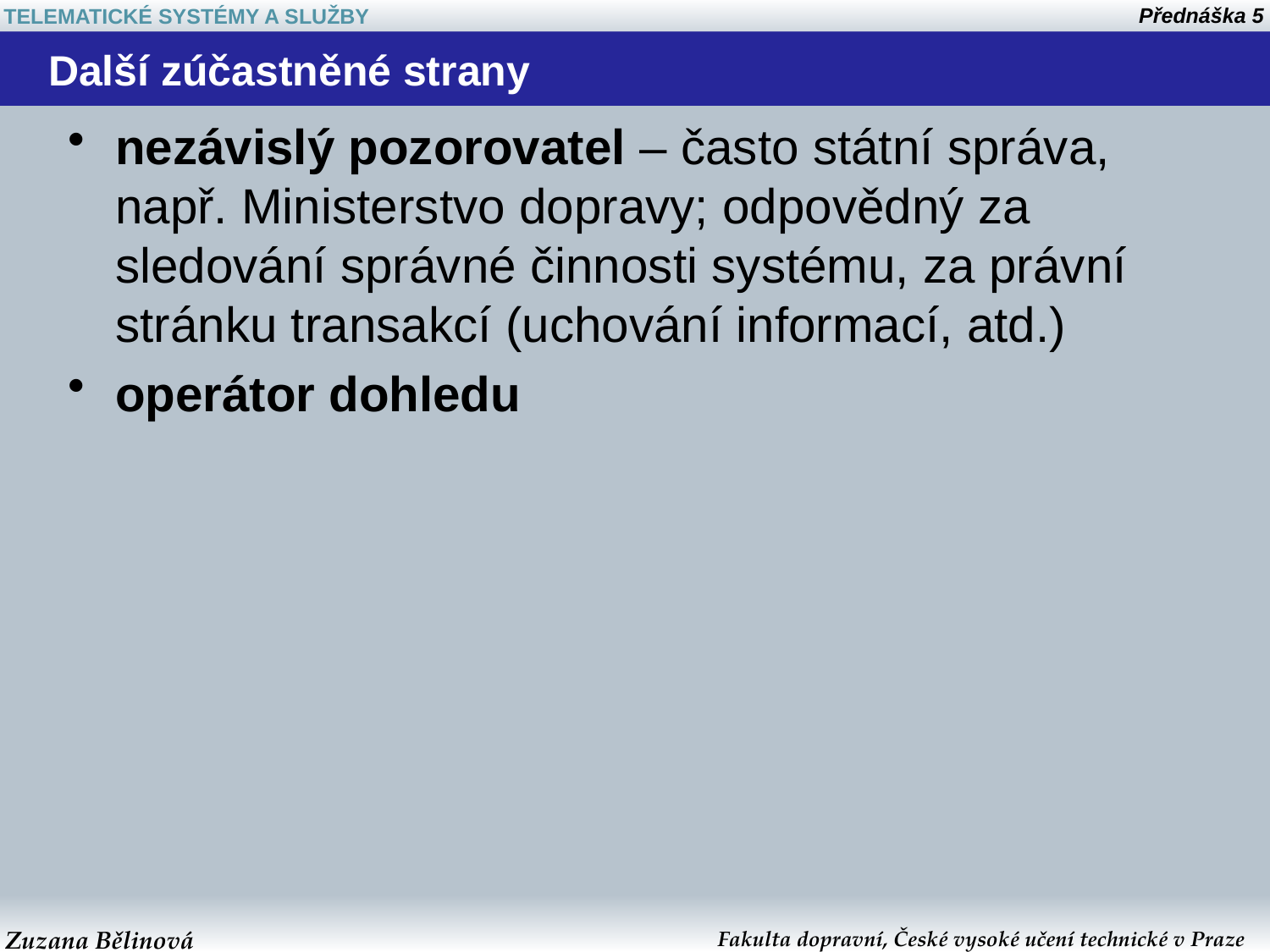

# Další zúčastněné strany
nezávislý pozorovatel – často státní správa, např. Ministerstvo dopravy; odpovědný za sledování správné činnosti systému, za právní stránku transakcí (uchování informací, atd.)
operátor dohledu